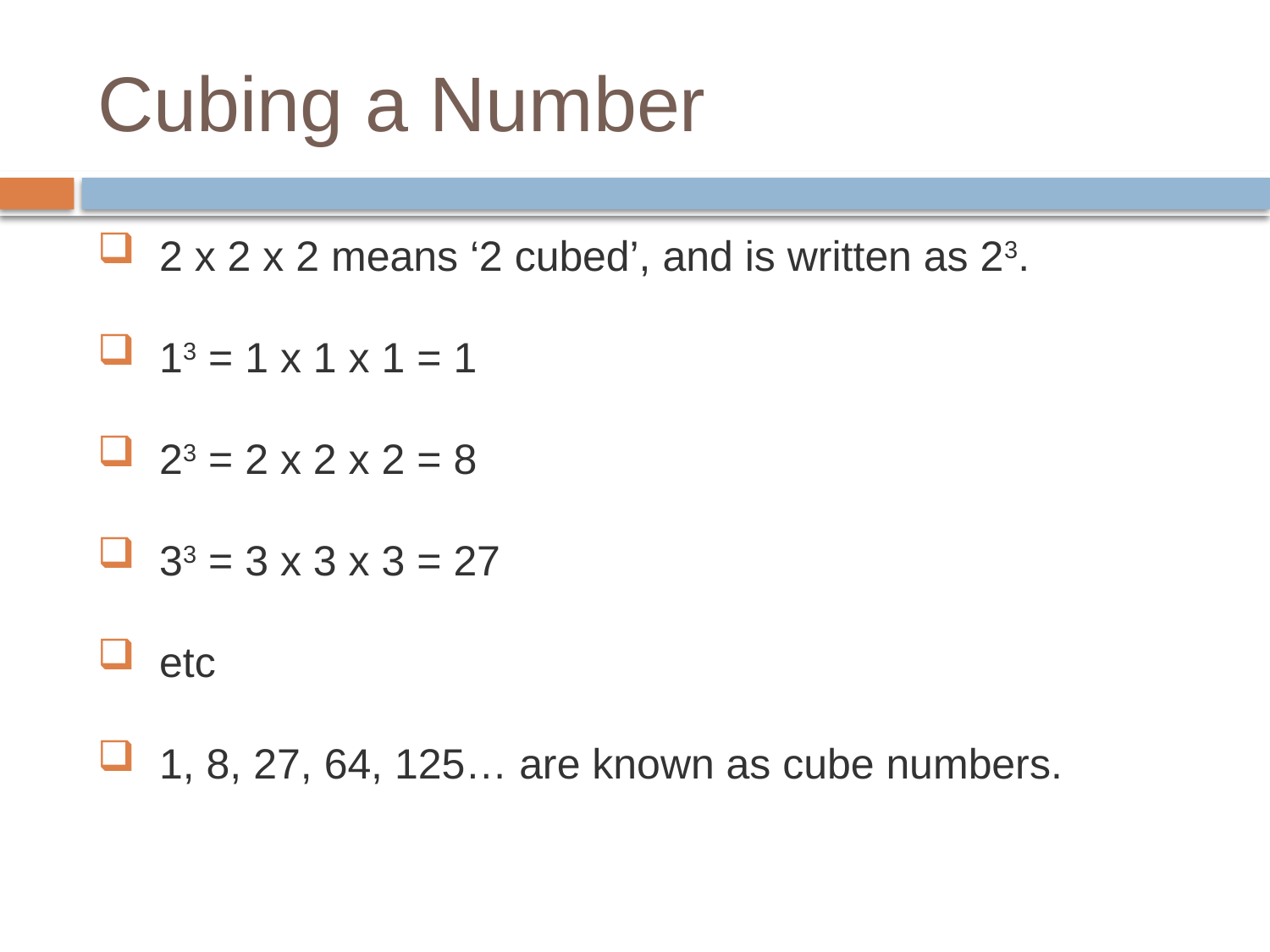

# Cubing a Number
2 x 2 x 2 means ‘2 cubed’, and is written as 23.

  13 = 1 x 1 x 1 = 1

  23 = 2 x 2 x 2 = 8

  33 = 3 x 3 x 3 = 27

  etc

  1, 8, 27, 64, 125… are known as cube numbers.